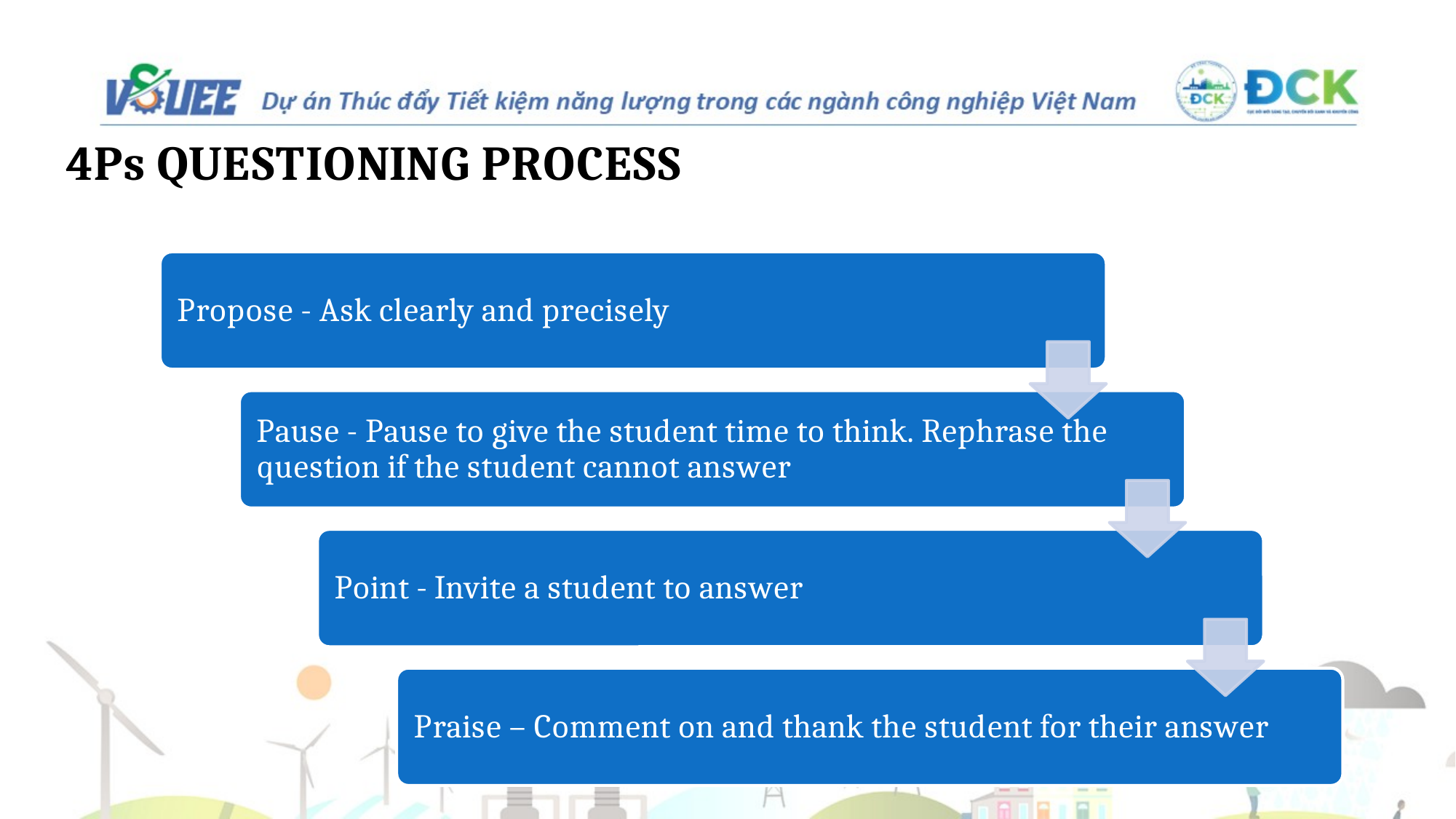

# 4Ps QUESTIONING PROCESS
Propose - Ask clearly and precisely
Pause - Pause to give the student time to think. Rephrase the question if the student cannot answer
Point - Invite a student to answer
Praise – Comment on and thank the student for their answer